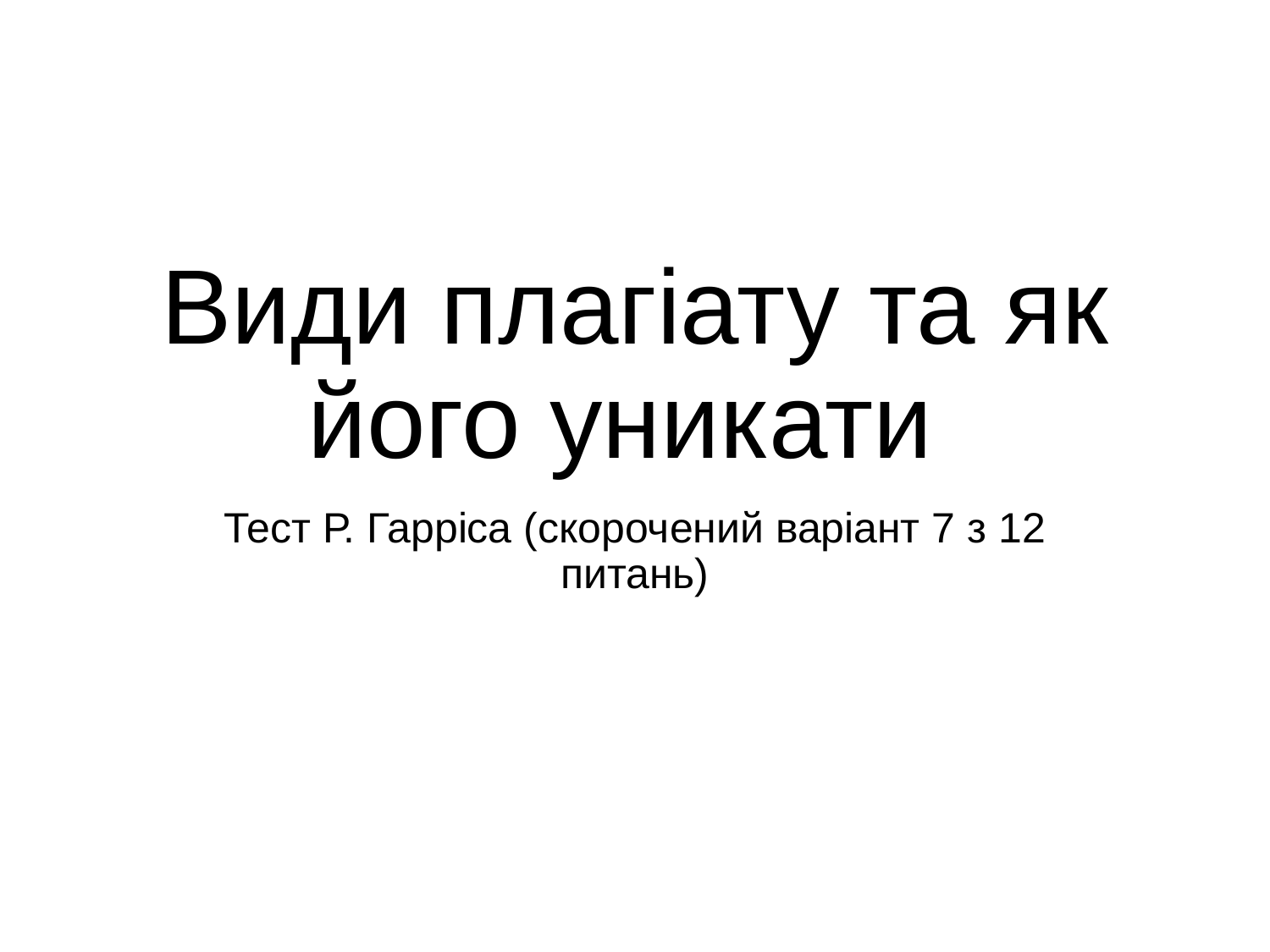

# Види плагіату та як його уникати
Тест Р. Гарріса (скорочений варіант 7 з 12 питань)